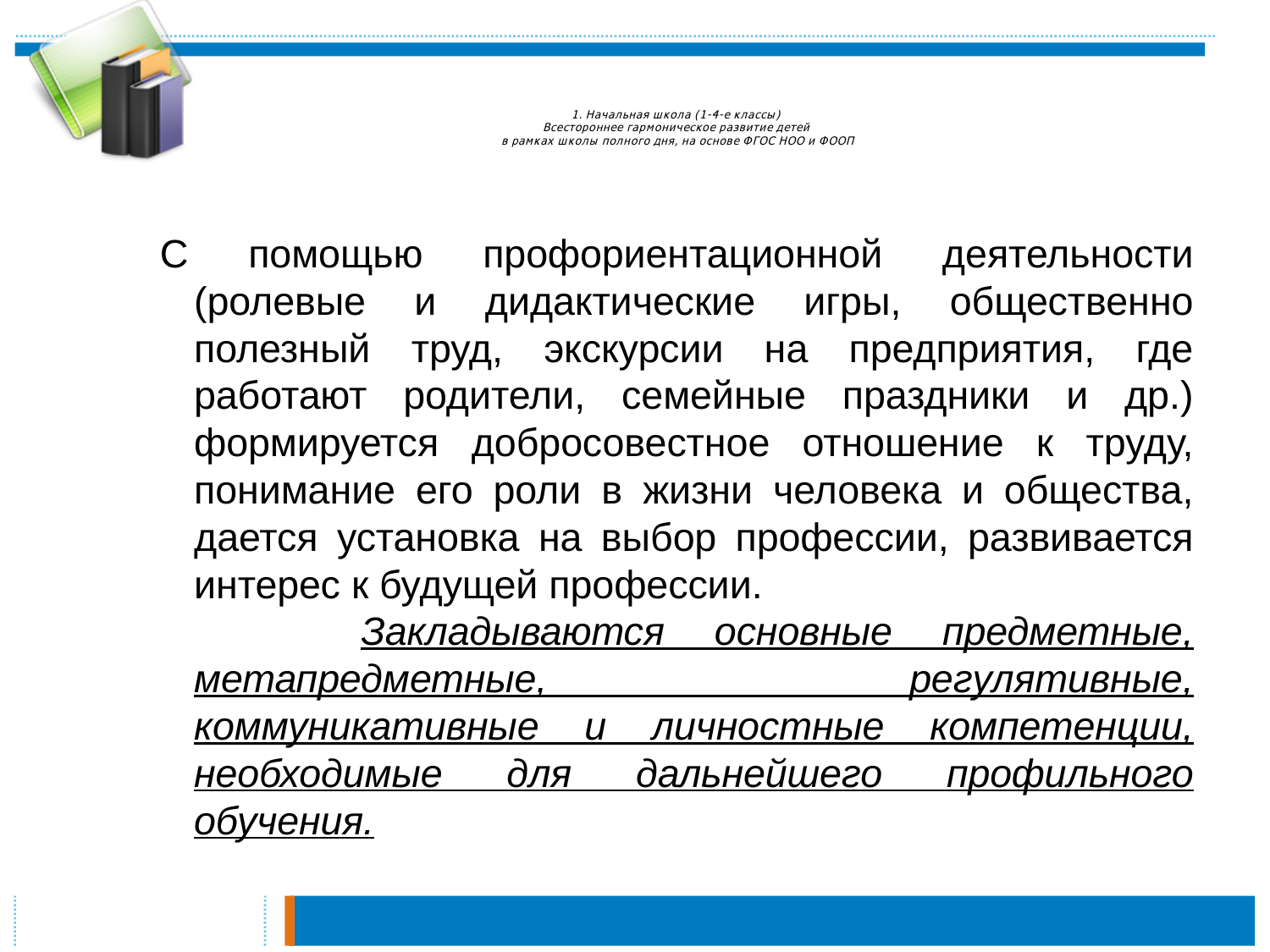

1. Начальная школа (1-4-е классы)
Всестороннее гармоническое развитие детей
 в рамках школы полного дня, на основе ФГОС НОО и ФООП
С помощью профориентационной деятельности (ролевые и дидактические игры, общественно полезный труд, экскурсии на предприятия, где работают родители, семейные праздники и др.) формируется добросовестное отношение к труду, понимание его роли в жизни человека и общества, дается установка на выбор профессии, развивается интерес к будущей профессии.
    Закладываются основные предметные, метапредметные, регулятивные, коммуникативные и личностные компетенции, необходимые для дальнейшего профильного обучения.